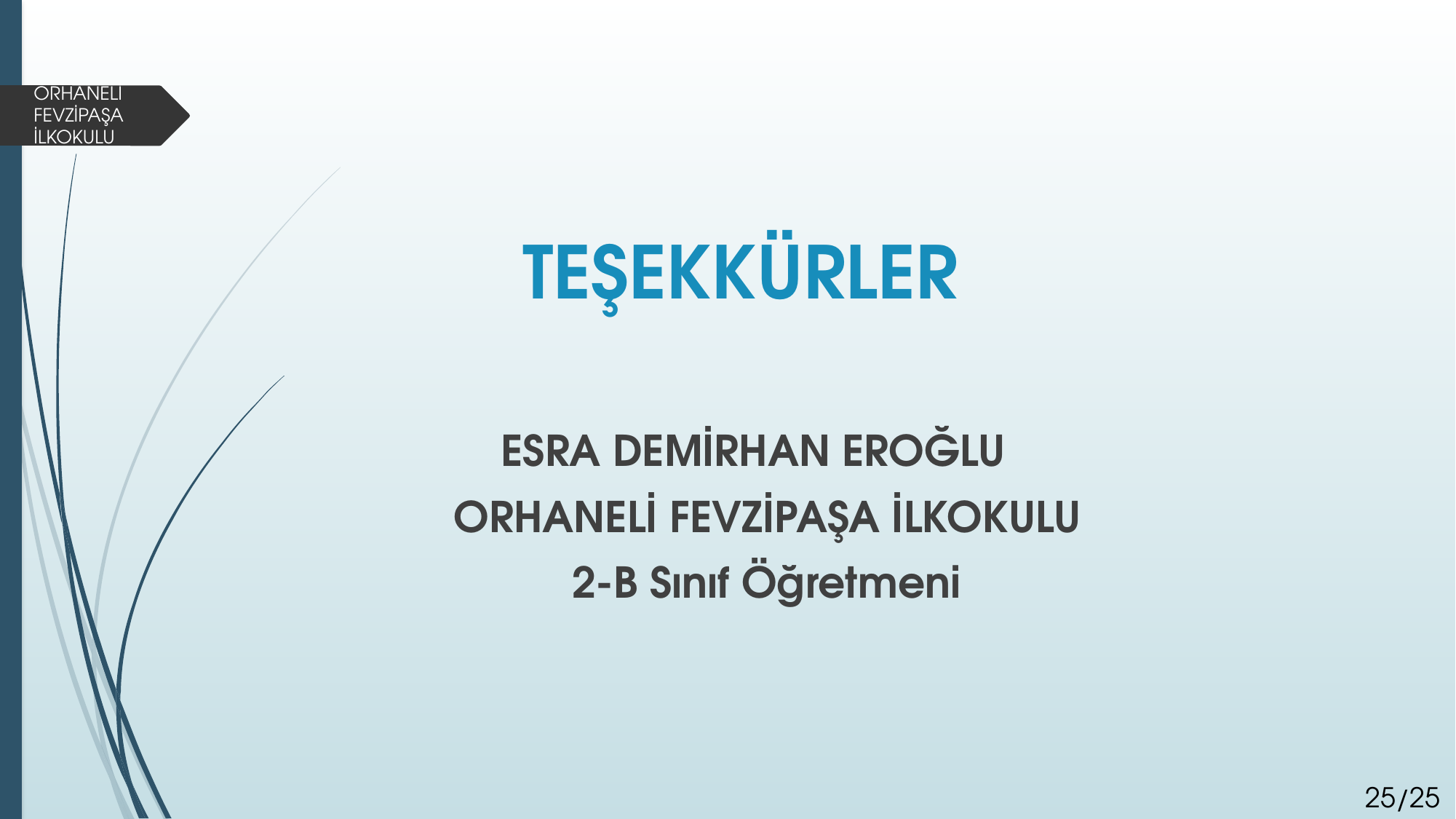

ORHANELİ FEVZİPAŞA İLKOKULU
# TEŞEKKÜRLER
                       ESRA DEMİRHAN EROĞLU
                   ORHANELİ FEVZİPAŞA İLKOKULU
                             2-B Sınıf Öğretmeni
25/25